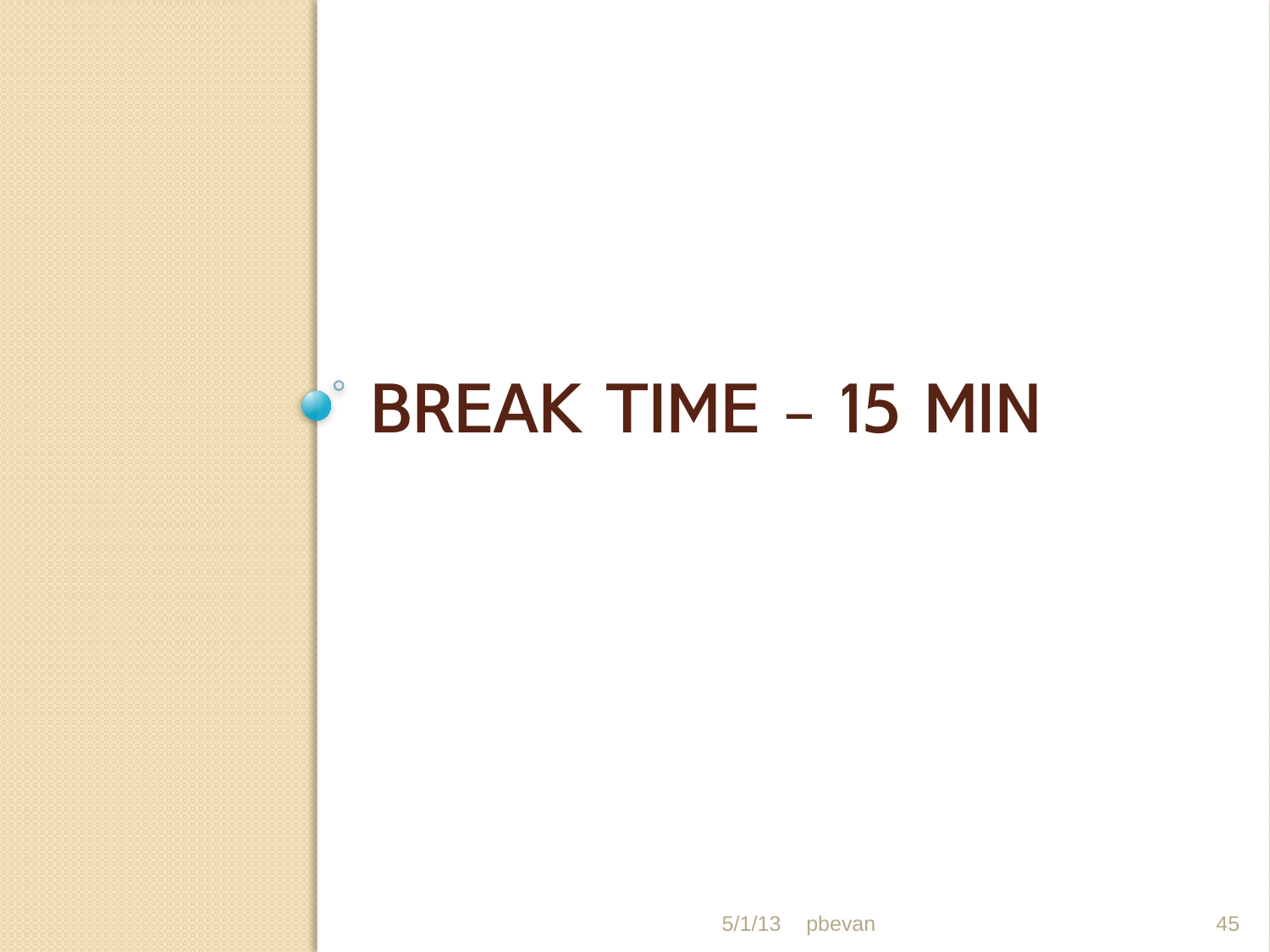

# Break Time – 15 Min
5/1/13
pbevan
45